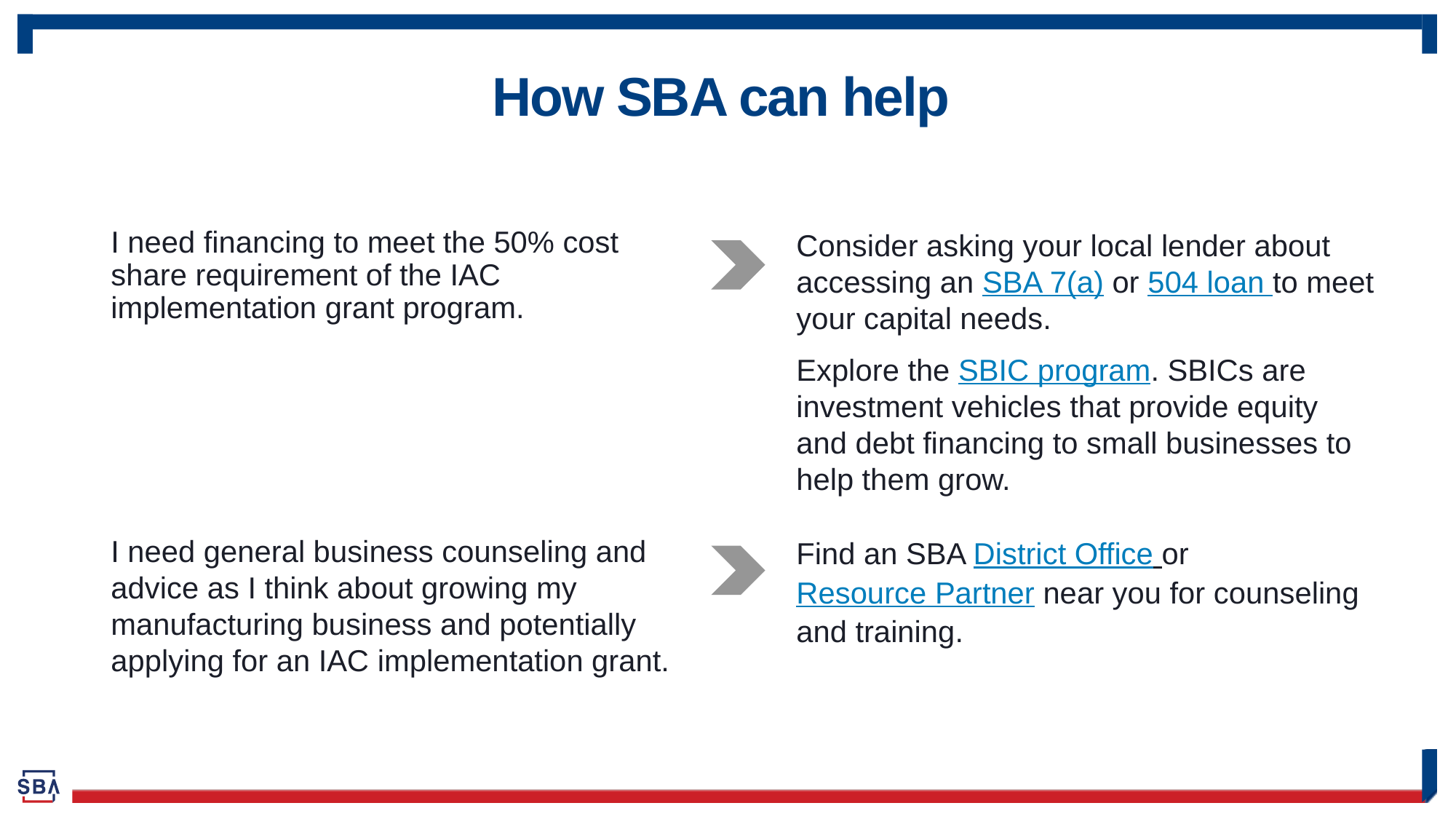

# How SBA can help
I need financing to meet the 50% cost share requirement of the IAC implementation grant program.
Consider asking your local lender about accessing an SBA 7(a) or 504 loan to meet your capital needs.
Explore the SBIC program. SBICs are investment vehicles that provide equity and debt financing to small businesses to help them grow.

I need general business counseling and advice as I think about growing my manufacturing business and potentially applying for an IAC implementation grant.
Find an SBA District Office or Resource Partner near you for counseling and training.